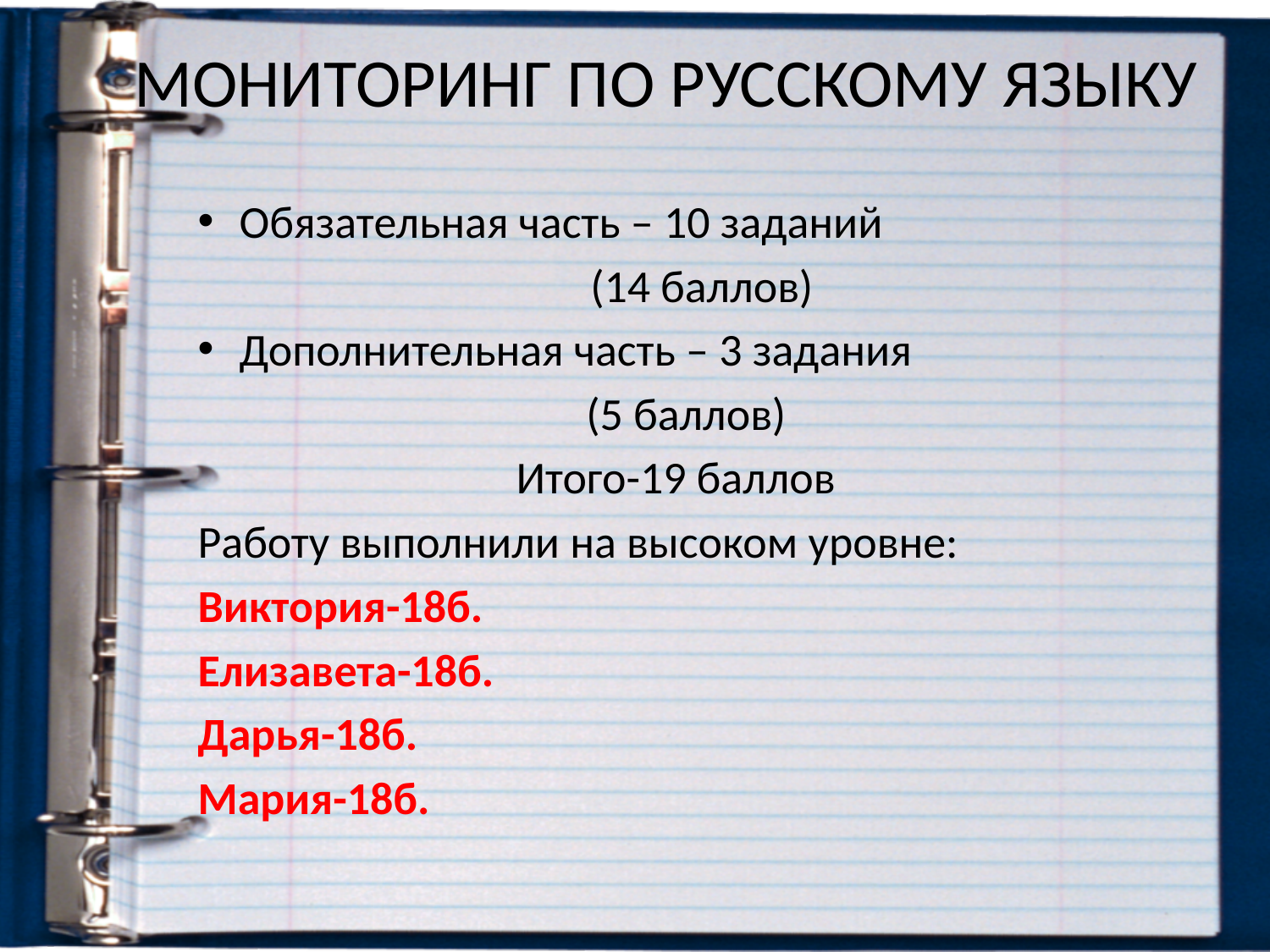

# МОНИТОРИНГ ПО РУССКОМУ ЯЗЫКУ
Обязательная часть – 10 заданий
     (14 баллов)
Дополнительная часть – 3 задания
  (5 баллов)
Итого-19 баллов
Работу выполнили на высоком уровне:
Виктория-18б.
Елизавета-18б.
Дарья-18б.
Мария-18б.